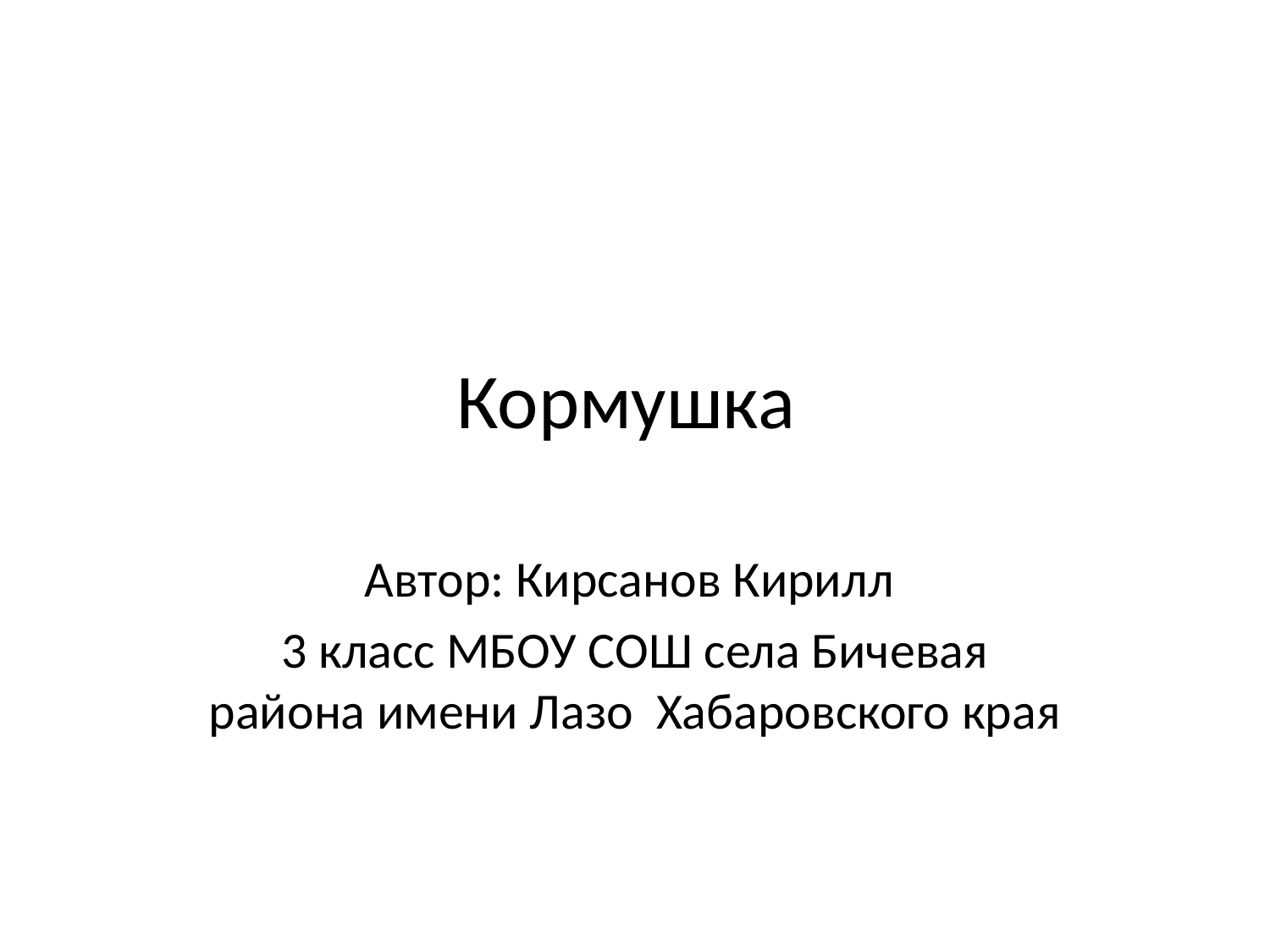

# Кормушка
Автор: Кирсанов Кирилл
3 класс МБОУ СОШ села Бичевая района имени Лазо  Хабаровского края